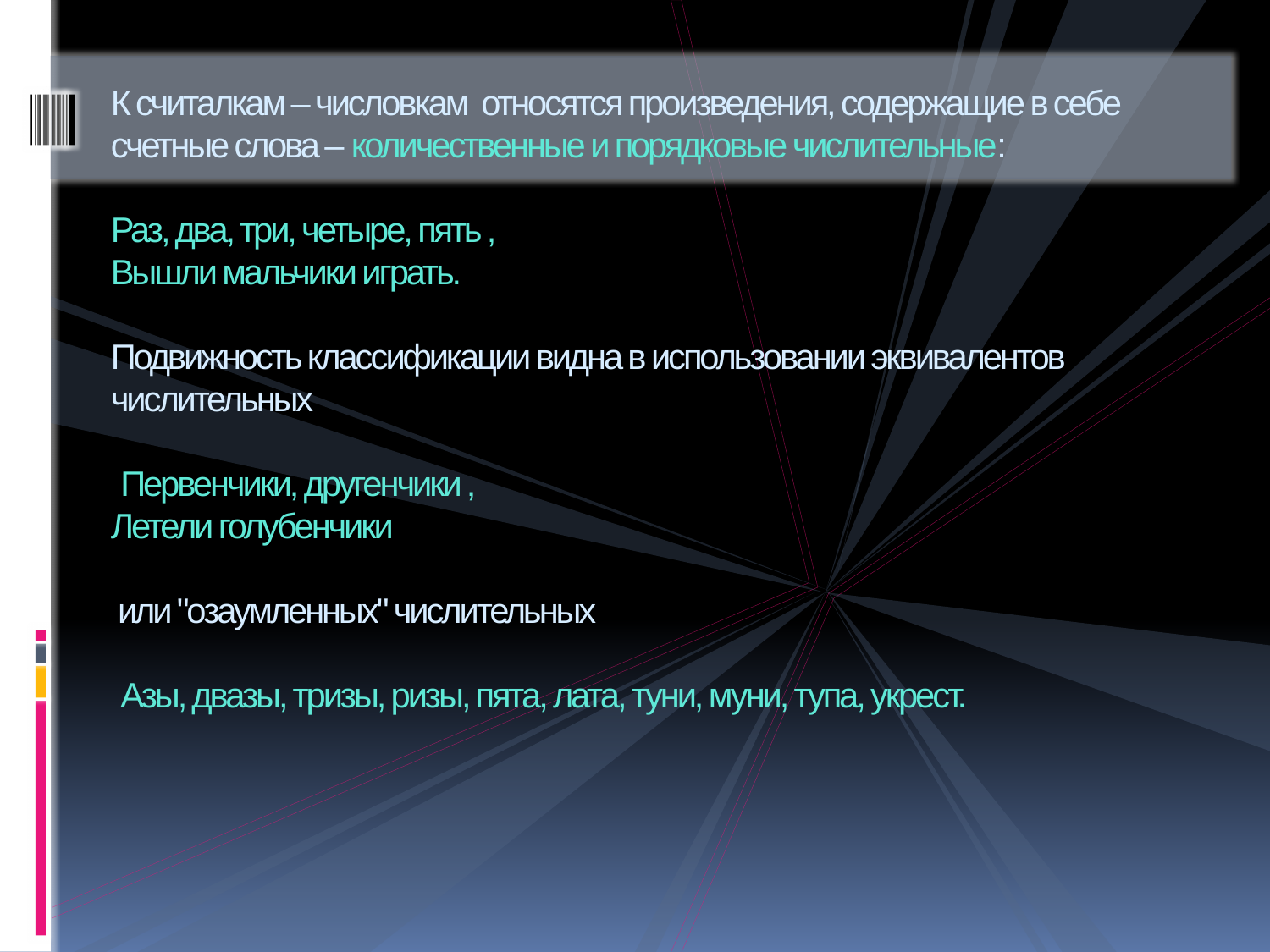

# К считалкам – числовкам  относятся произведения, содержащие в себе счетные слова – количественные и порядковые числительные: Раз, два, три, четыре, пять , Вышли мальчики играть. Подвижность классификации видна в использовании эквивалентов числительных Первенчики, другенчики , Летели голубенчики или "озаумленных" числительных Азы, двазы, тризы, ризы, пята, лата, туни, муни, тупа, укрест.